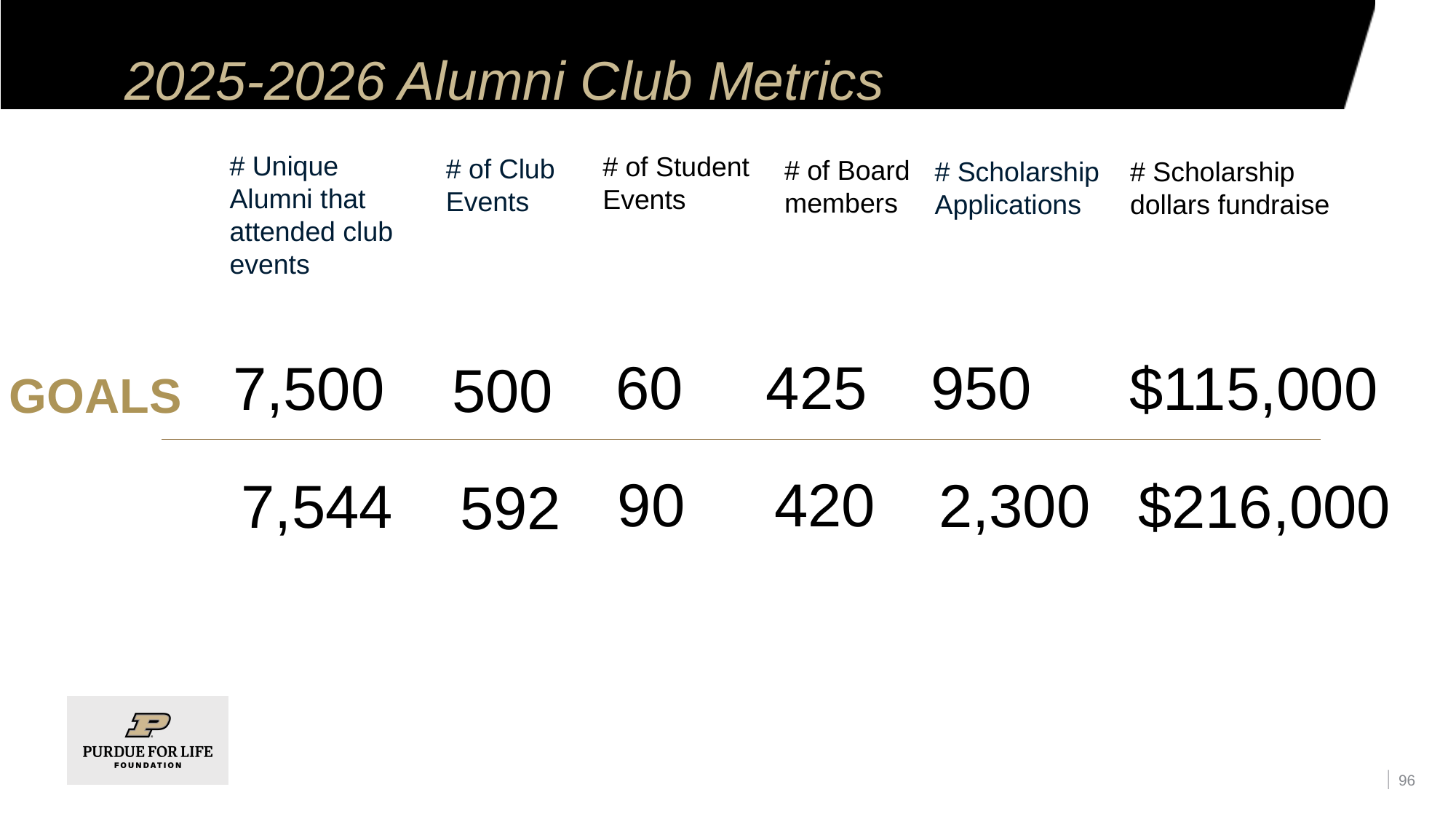

# 2025-2026 Alumni Club Metrics
# Unique Alumni that attended club events
# of Student  Events
# of Club Events
# of Board members
# Scholarship dollars fundraise
# Scholarship Applications
425
60
950
7,500
$115,000
500
GOALS
90
420
2,300
7,544
$216,000
592